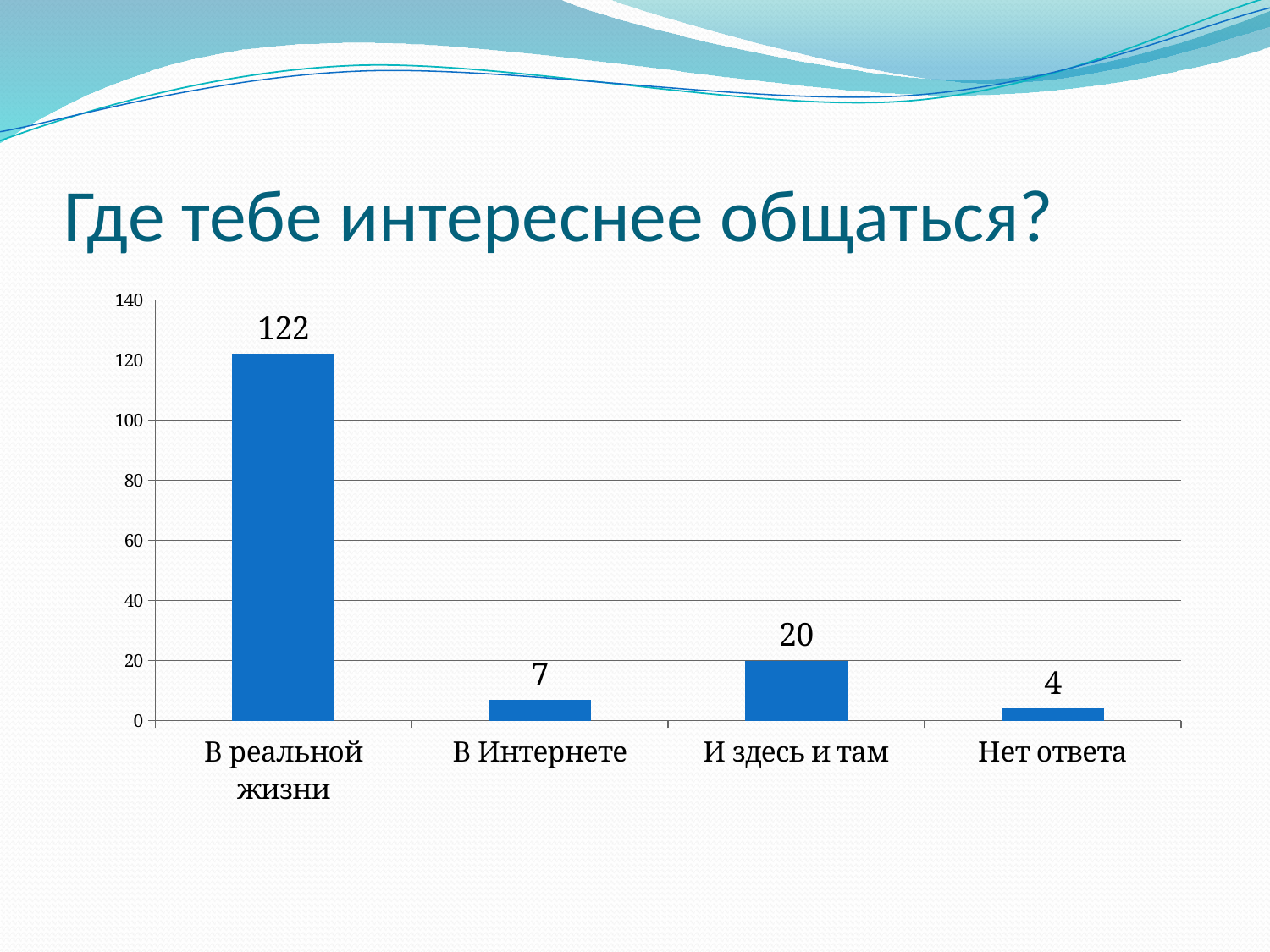

# Где тебе интереснее общаться?

### Chart

| Category |  |
|---|---|
| В реальной жизни | 122.0 |
| В Интернете | 7.0 |
| И здесь и там | 20.0 |
| Нет ответа | 4.0 |